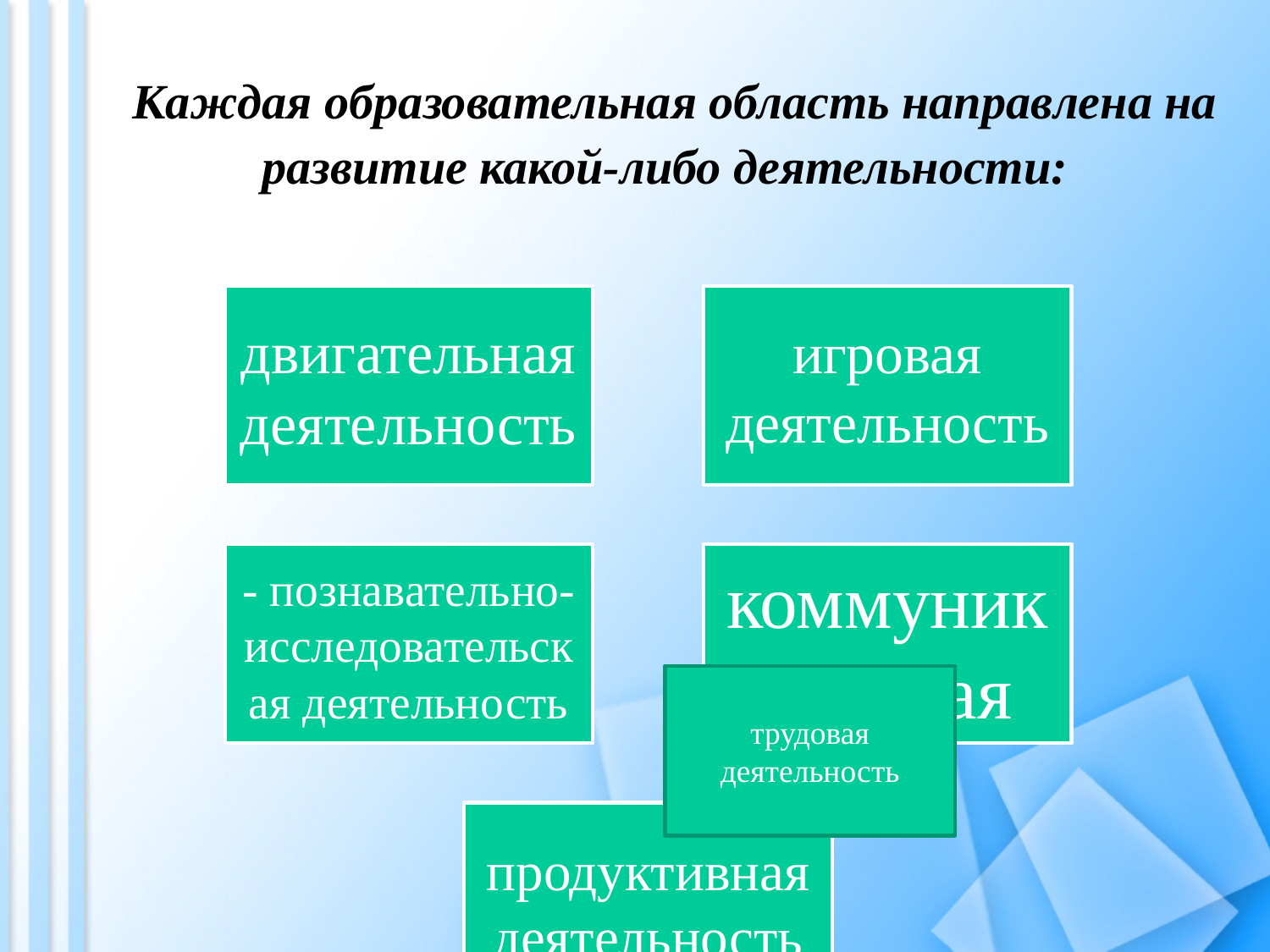

# Каждая образовательная область направлена на развитие какой-либо деятельности:
двигательная деятельность
игровая деятельность
- познавательно-исследовательская деятельность
коммуникативная
трудовая деятельность